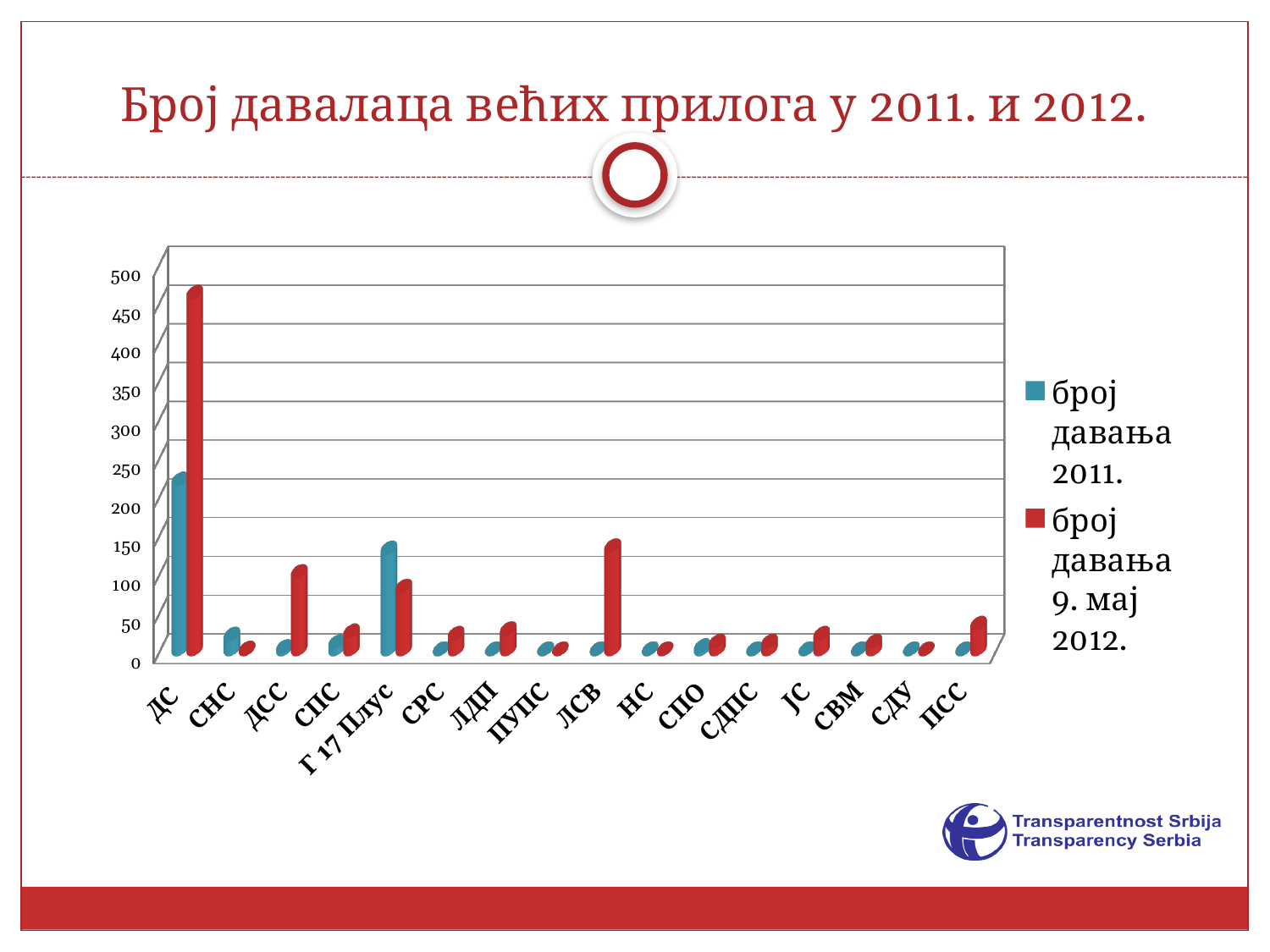

# Број давалаца већих прилога у 2011. и 2012.

[unsupported chart]